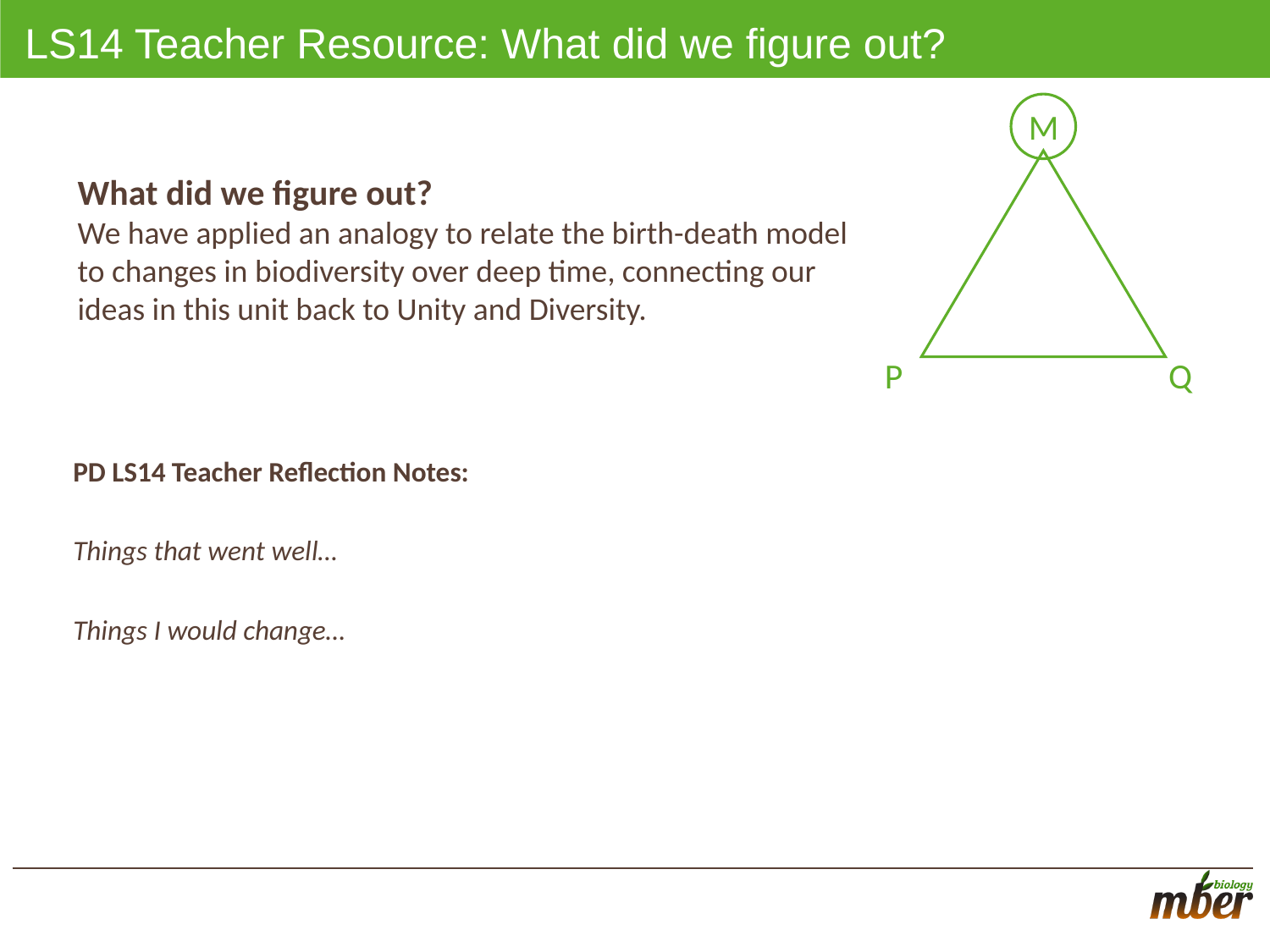

# LS14 Teacher Resource: What did we figure out?

M
Q
P

What did we figure out?
We have applied an analogy to relate the birth-death model to changes in biodiversity over deep time, connecting our ideas in this unit back to Unity and Diversity.
PD LS14 Teacher Reflection Notes:

Things that went well…

Things I would change…